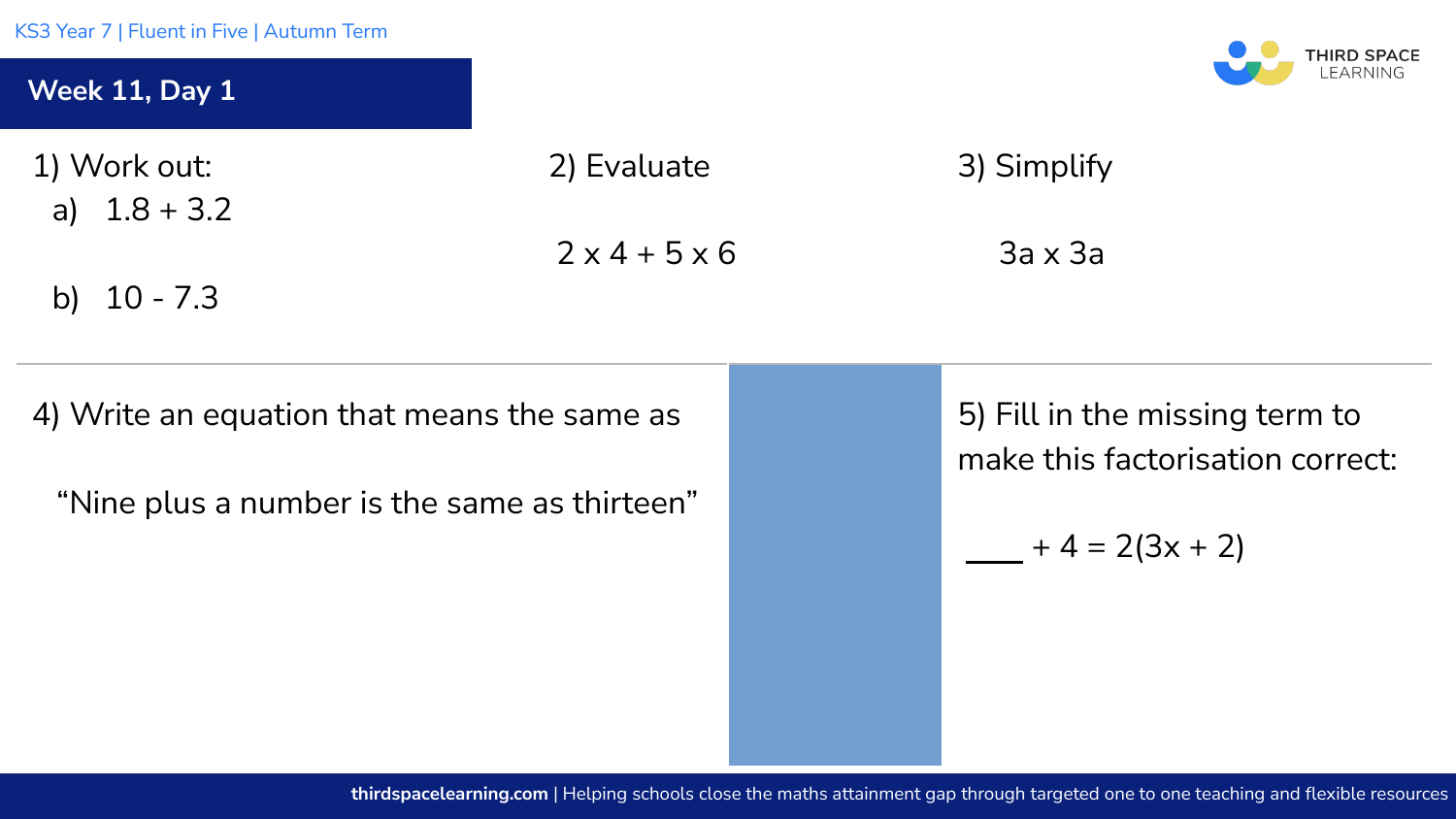

Week 11, Day 1
| 1) Work out: 1.8 + 3.2 10 - 7.3 |  | 2) Evaluate 2 x 4 + 5 x 6 |  | 3) Simplify 3a x 3a |
| --- | --- | --- | --- | --- |
| 4) Write an equation that means the same as “Nine plus a number is the same as thirteen” |  |  | 5) Fill in the missing term to make this factorisation correct: + 4 = 2(3x + 2) |  |